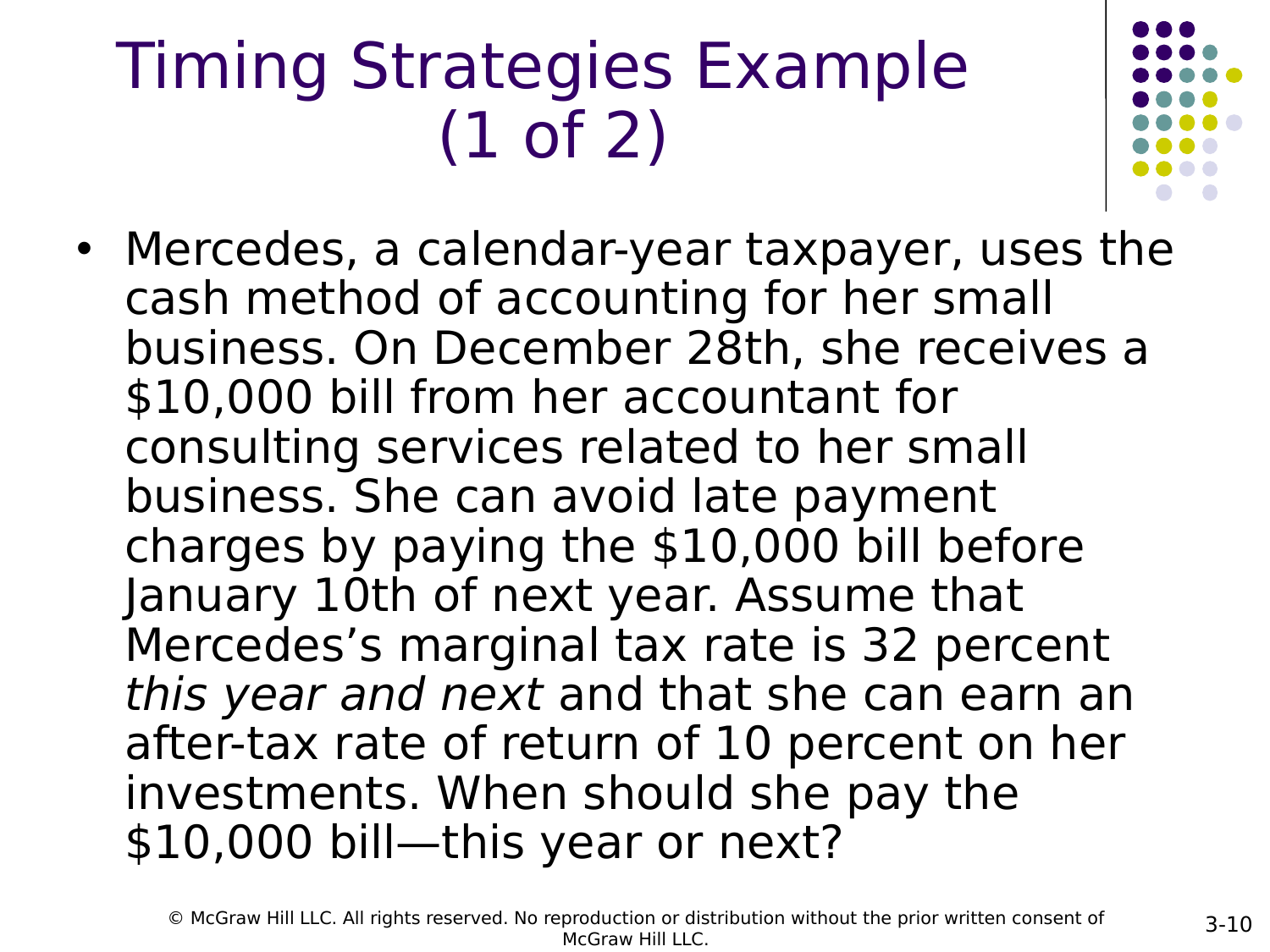

# Timing Strategies Example (1 of 2)
Mercedes, a calendar-year taxpayer, uses the cash method of accounting for her small business. On December 28th, she receives a $10,000 bill from her accountant for consulting services related to her small business. She can avoid late payment charges by paying the $10,000 bill before January 10th of next year. Assume that Mercedes’s marginal tax rate is 32 percent this year and next and that she can earn an after-tax rate of return of 10 percent on her investments. When should she pay the $10,000 bill—this year or next?
3-10